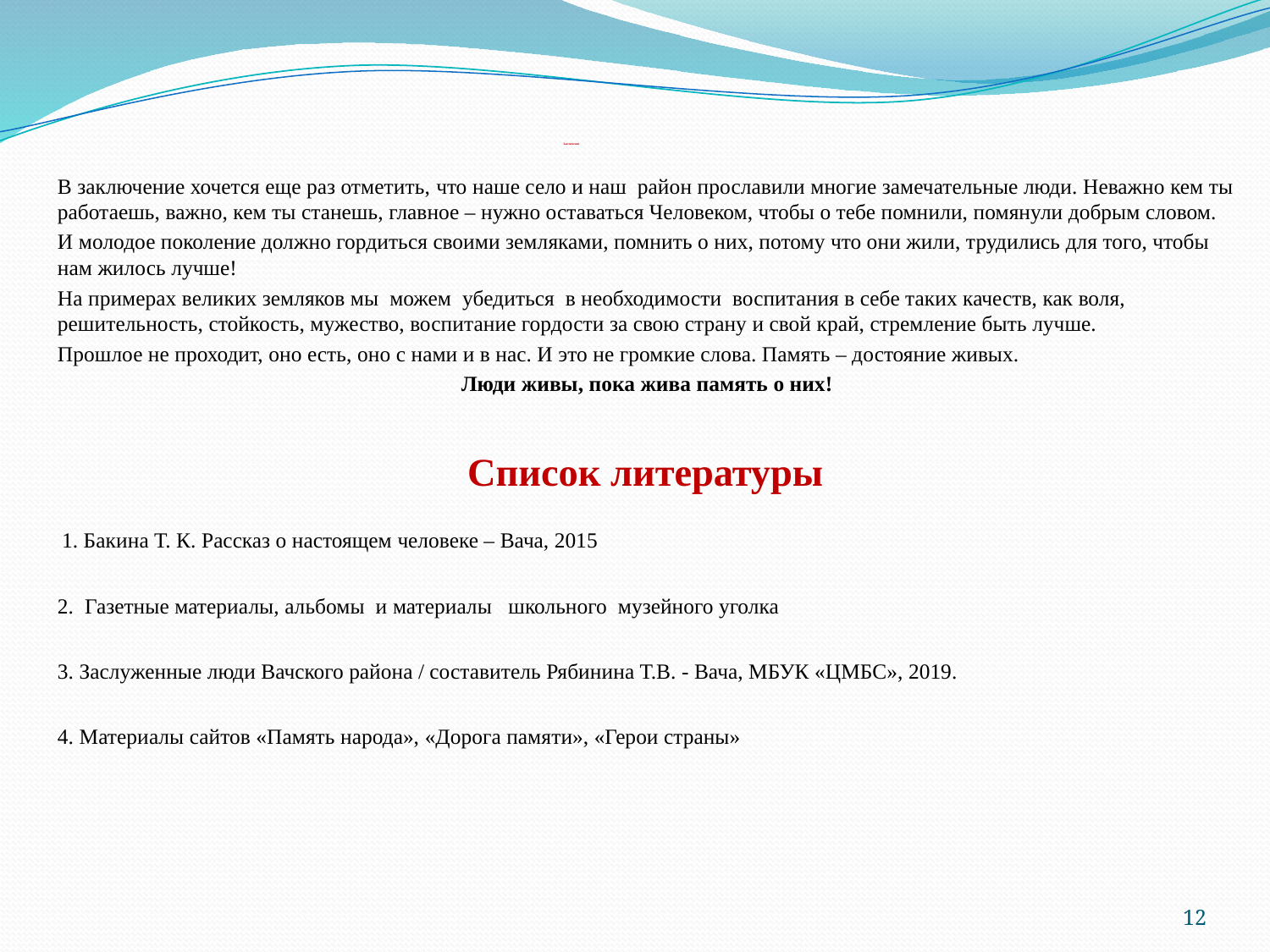

Заключение
В заключение хочется еще раз отметить, что наше село и наш  район прославили многие замечательные люди. Неважно кем ты работаешь, важно, кем ты станешь, главное – нужно оставаться Человеком, чтобы о тебе помнили, помянули добрым словом.
И молодое поколение должно гордиться своими земляками, помнить о них, потому что они жили, трудились для того, чтобы нам жилось лучше!
На примерах великих земляков мы  можем  убедиться  в необходимости  воспитания в себе таких качеств, как воля, решительность, стойкость, мужество, воспитание гордости за свою страну и свой край, стремление быть лучше.
Прошлое не проходит, оно есть, оно с нами и в нас. И это не громкие слова. Память – достояние живых.
 Люди живы, пока жива память о них!

Список литературы

 1. Бакина Т. К. Рассказ о настоящем человеке – Вача, 2015

2.  Газетные материалы, альбомы  и материалы   школьного  музейного уголка

3. Заслуженные люди Вачского района / составитель Рябинина Т.В. - Вача, МБУК «ЦМБС», 2019.

4. Материалы сайтов «Память народа», «Дорога памяти», «Герои страны»

12